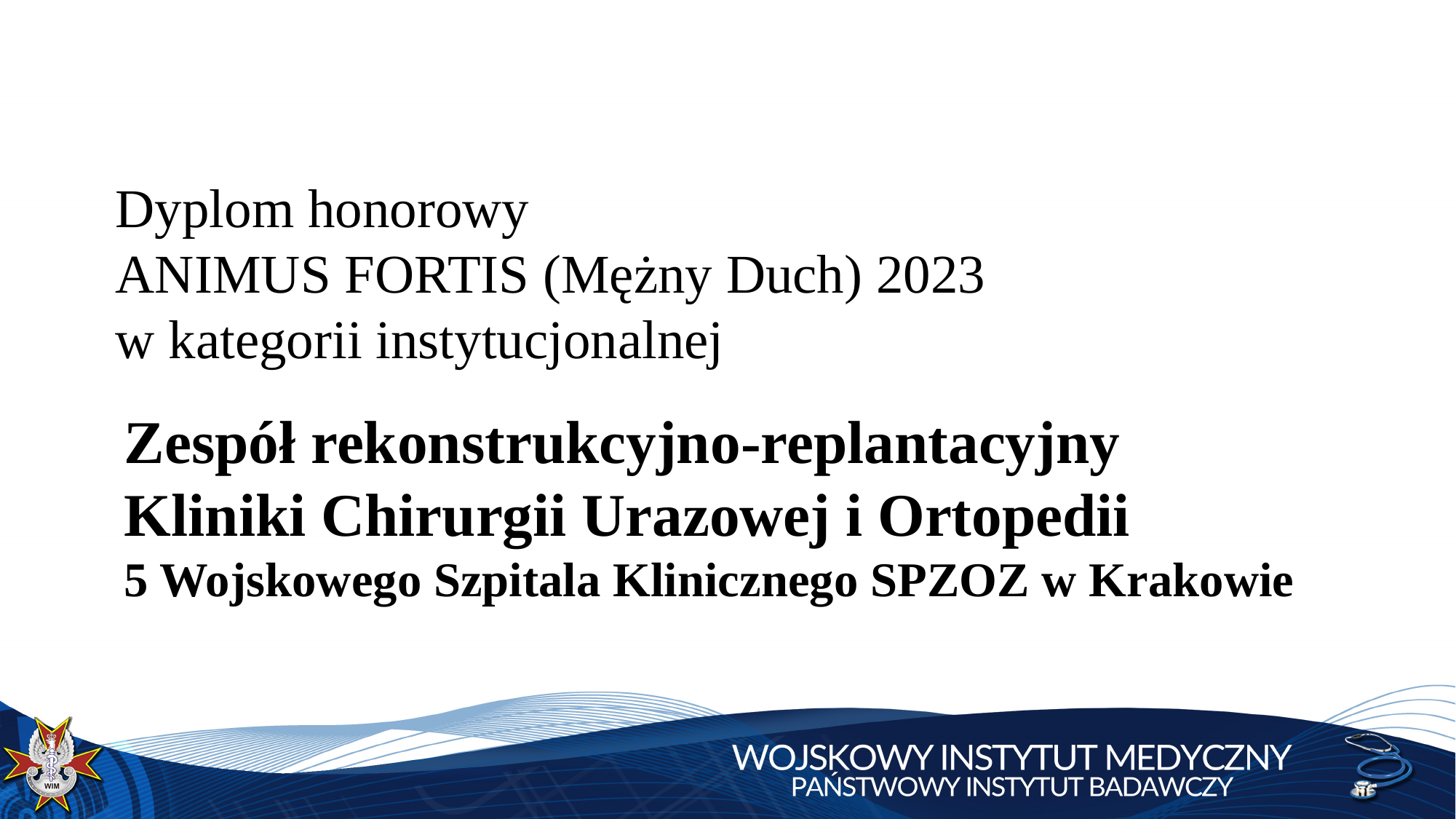

Dyplom honorowy
ANIMUS FORTIS (Mężny Duch) 2023
w kategorii instytucjonalnej
Zespół rekonstrukcyjno-replantacyjny
Kliniki Chirurgii Urazowej i Ortopedii
5 Wojskowego Szpitala Klinicznego SPZOZ w Krakowie